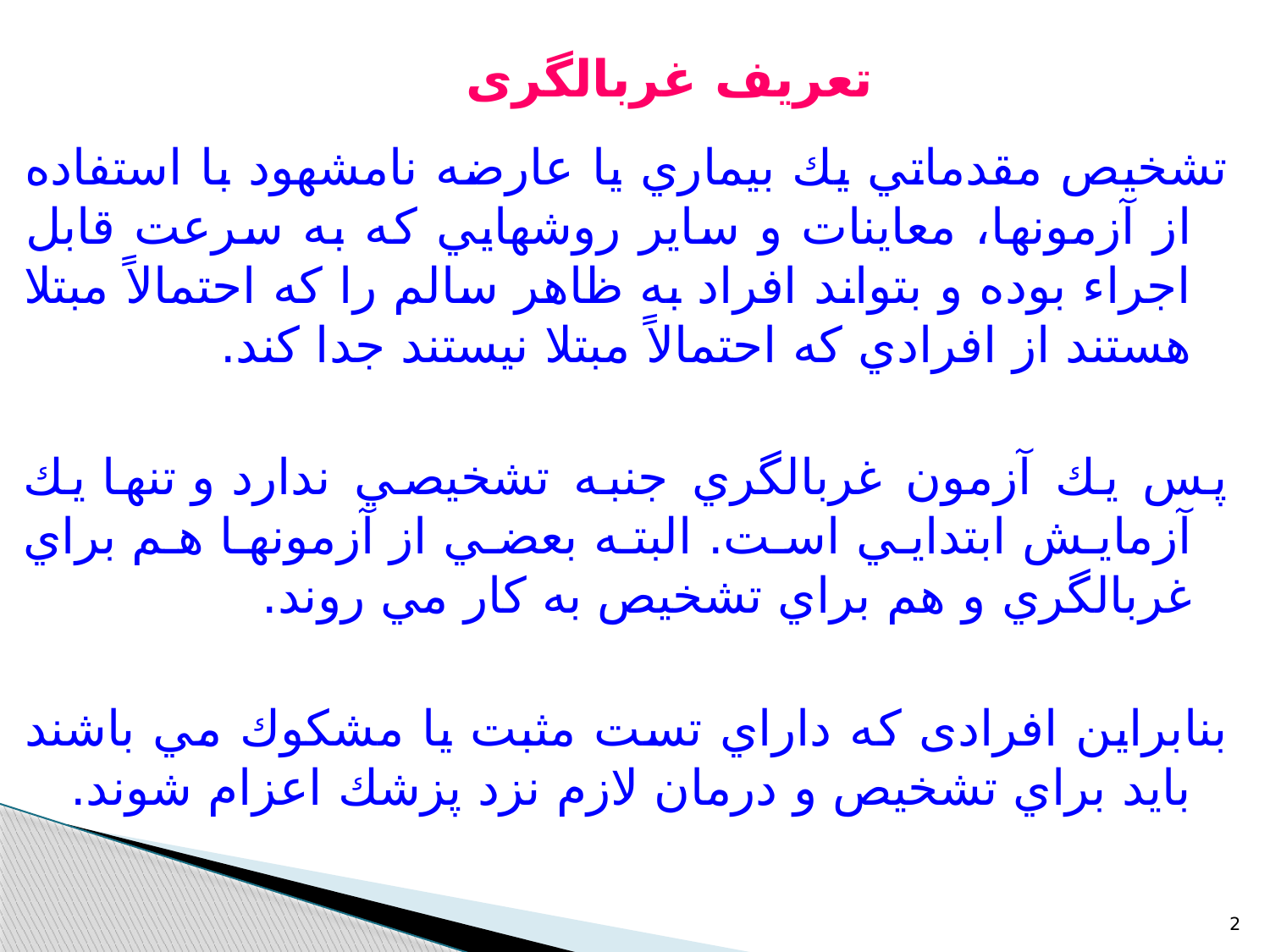

# تعريف غربالگری
تشخيص مقدماتي يك بيماري يا عارضه نامشهود با استفاده از آزمونها، معاينات و ساير روشهايي كه به سرعت قابل اجراء بوده و بتواند افراد به ظاهر سالم را كه احتمالاً مبتلا هستند از افرادي كه احتمالاً مبتلا نيستند جدا كند.

پس يك آزمون غربالگري جنبه تشخيصي ندارد و تنها يك آزمايش ابتدايي است. البته بعضي از آزمونها هم براي غربالگري و هم براي تشخيص به كار مي روند.

بنابراين افرادی که داراي تست مثبت يا مشكوك مي باشند بايد براي تشخيص و درمان لازم نزد پزشك اعزام شوند.
2